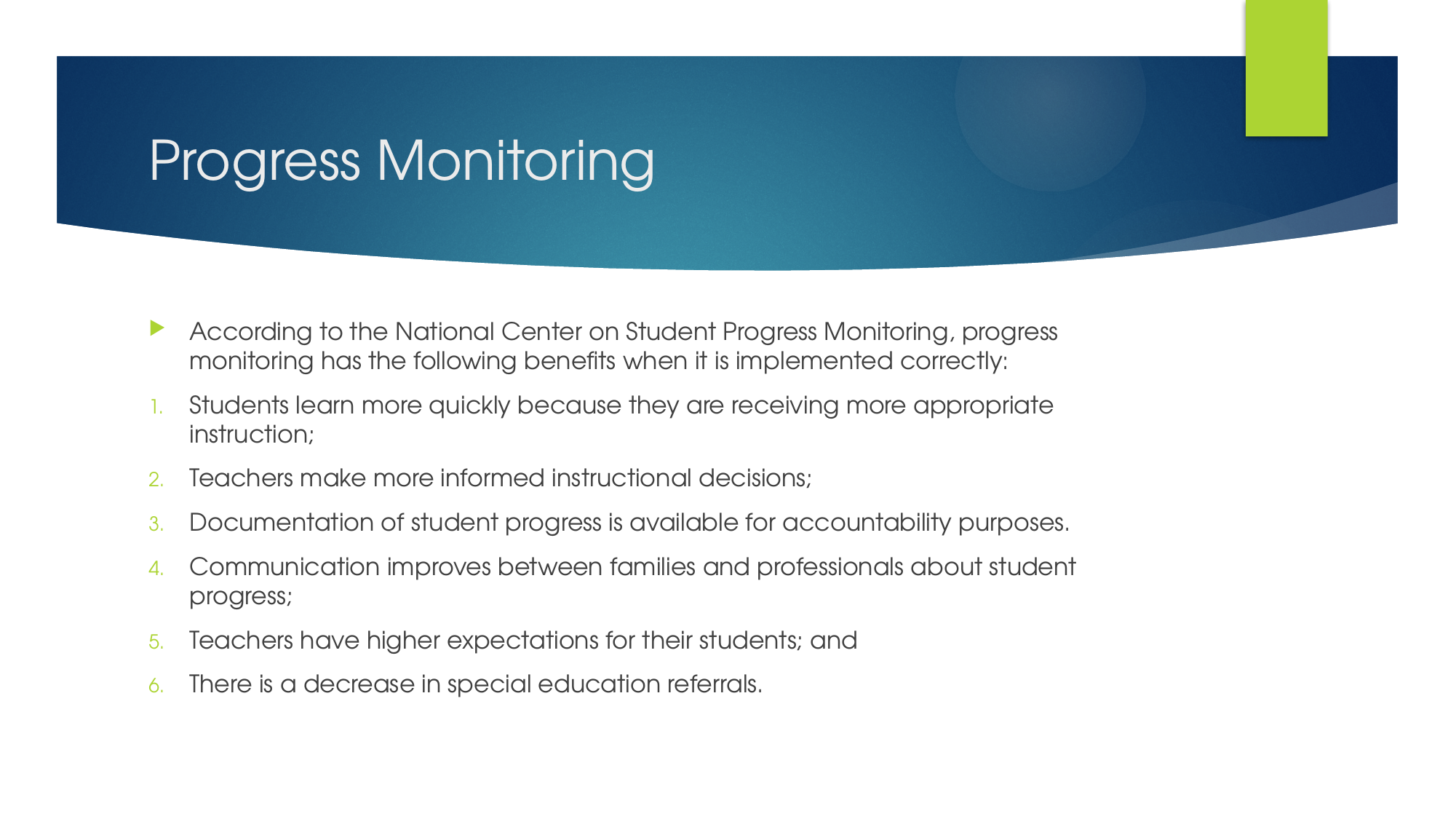

# Progress Monitoring
According to the National Center on Student Progress Monitoring, progress monitoring has the following benefits when it is implemented correctly:
Students learn more quickly because they are receiving more appropriate instruction;
Teachers make more informed instructional decisions;
Documentation of student progress is available for accountability purposes.
Communication improves between families and professionals about student progress;
Teachers have higher expectations for their students; and
There is a decrease in special education referrals.